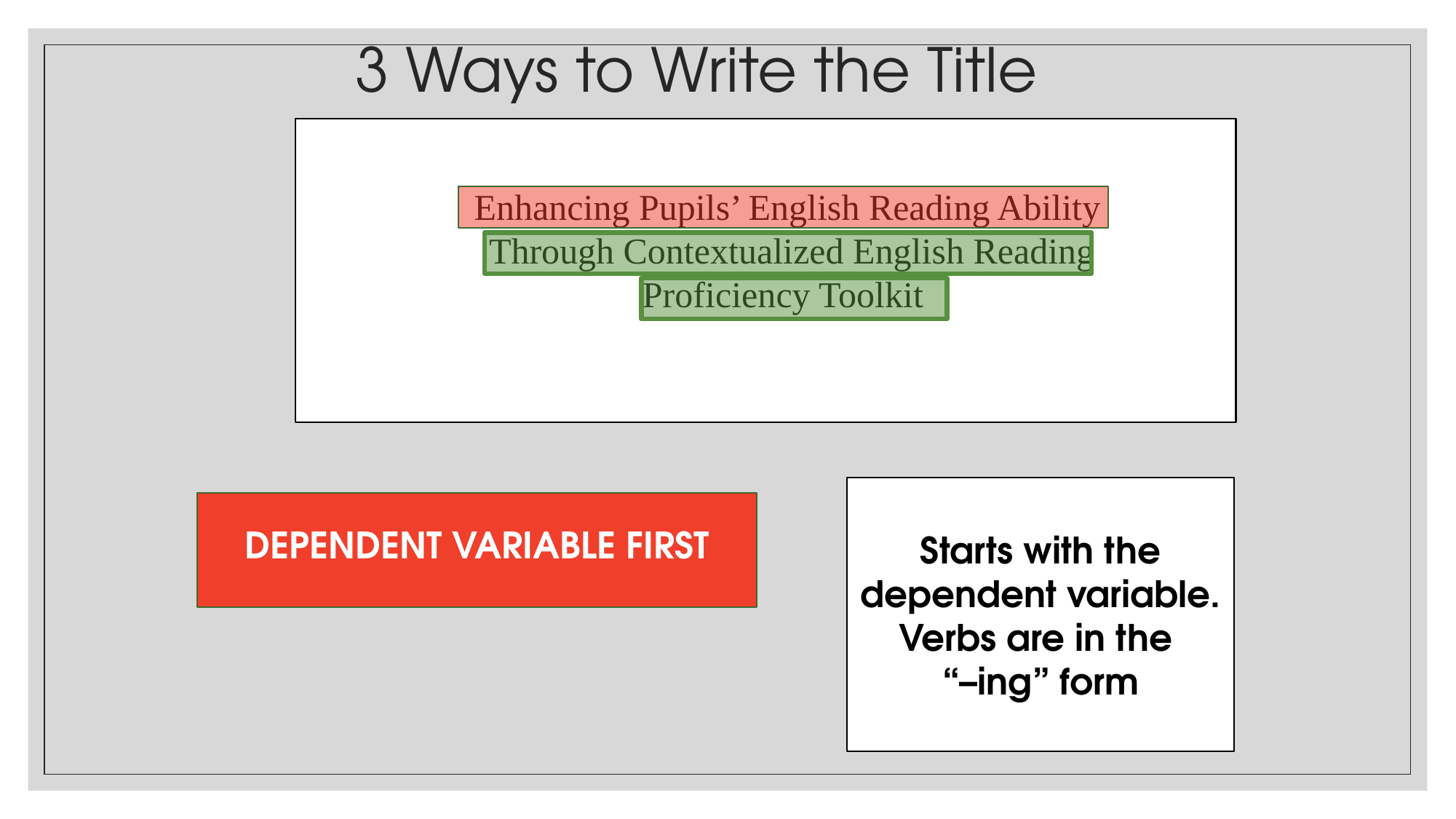

# 3 Ways to Write the Title

Enhancing Pupils’ English Reading Ability
 Through Contextualized English Reading
Proficiency Toolkit

Starts with the dependent variable. Verbs are in the
“–ing” form

DEPENDENT VARIABLE FIRST